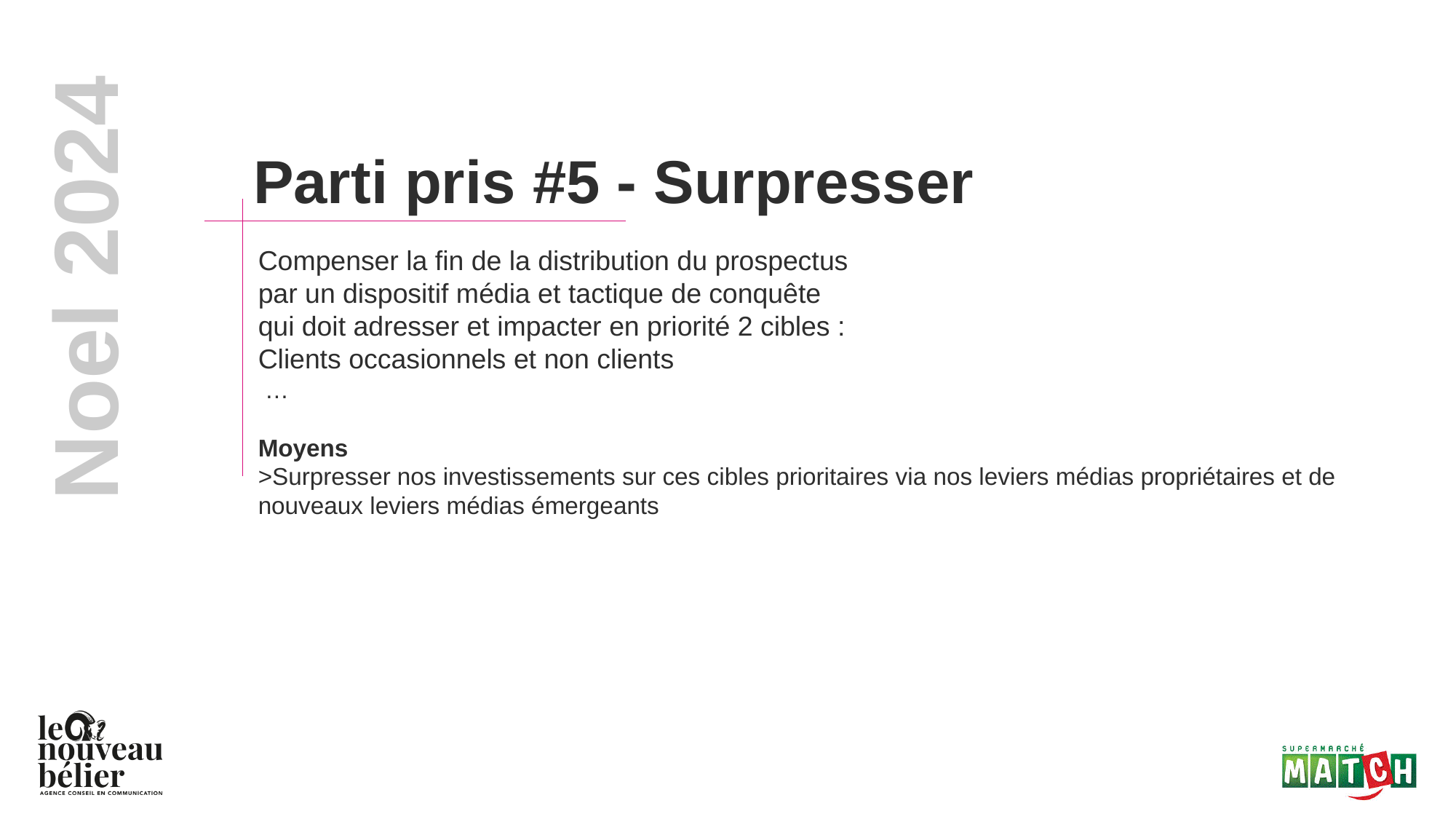

Parti pris #5 - Surpresser

Noel 2024
# Compenser la fin de la distribution du prospectus par un dispositif média et tactique de conquête qui doit adresser et impacter en priorité 2 cibles : Clients occasionnels et non clients … Moyens >Surpresser nos investissements sur ces cibles prioritaires via nos leviers médias propriétaires et de nouveaux leviers médias émergeants